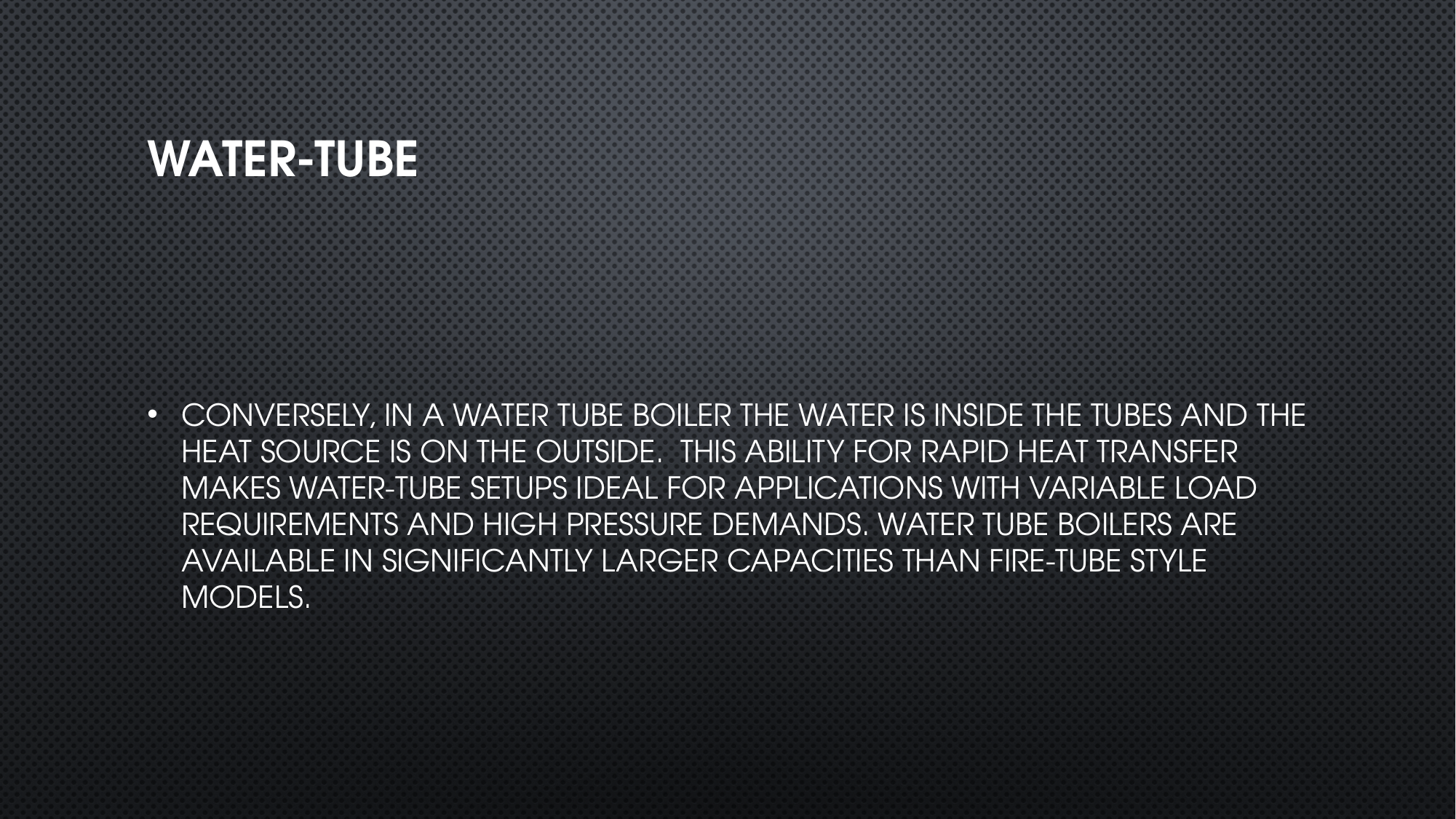

# Water-Tube
Conversely, in a water tube boiler the water is inside the tubes and the heat source is on the outside.  This ability for rapid heat transfer makes water-tube setups ideal for applications with variable load requirements and high pressure demands. Water tube boilers are available in significantly larger capacities than fire-tube style models.